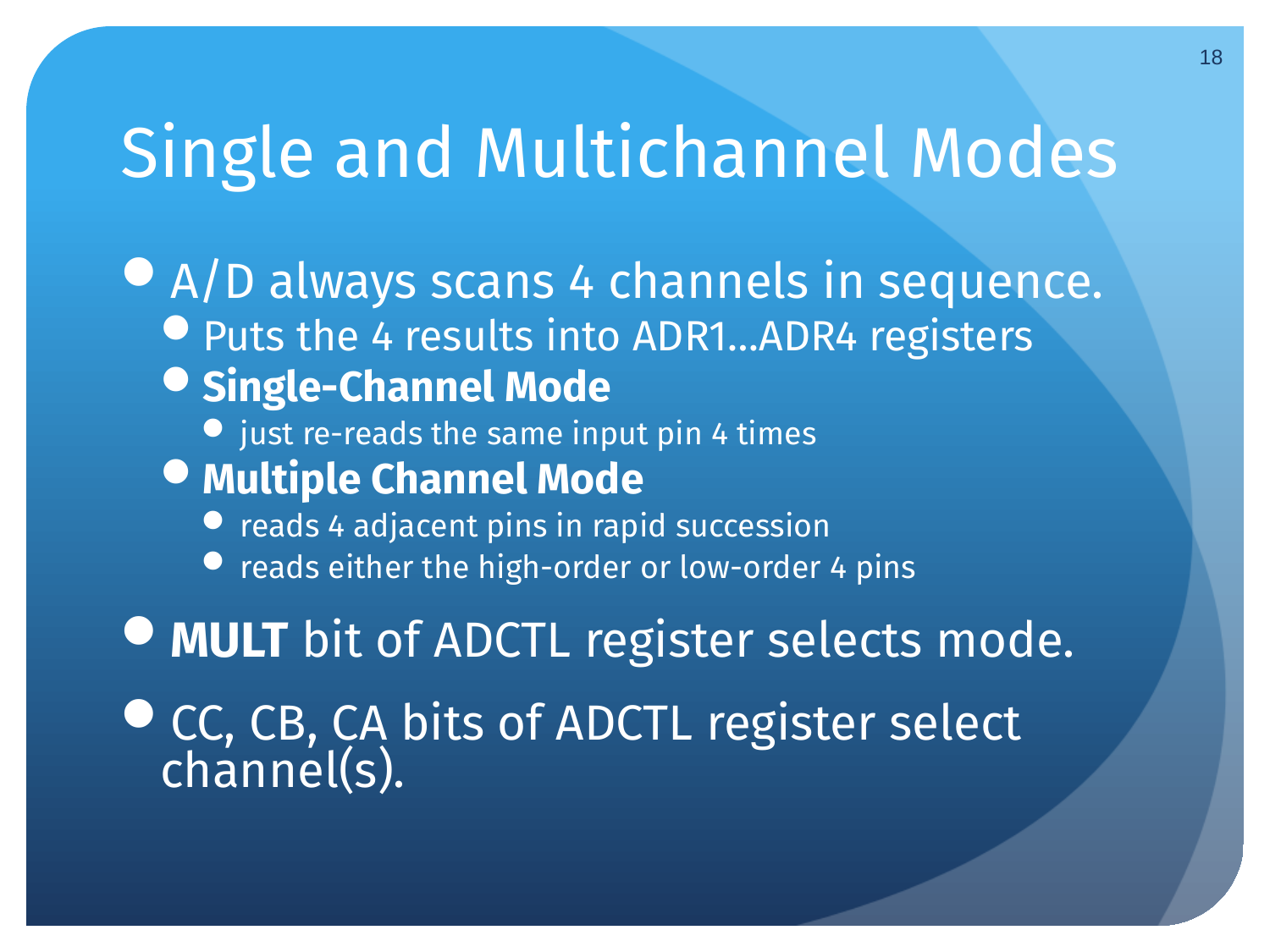

18
# Single and Multichannel Modes
A/D always scans 4 channels in sequence.
Puts the 4 results into ADR1…ADR4 registers
Single-Channel Mode
just re-reads the same input pin 4 times
Multiple Channel Mode
reads 4 adjacent pins in rapid succession
reads either the high-order or low-order 4 pins
MULT bit of ADCTL register selects mode.
CC, CB, CA bits of ADCTL register select channel(s).